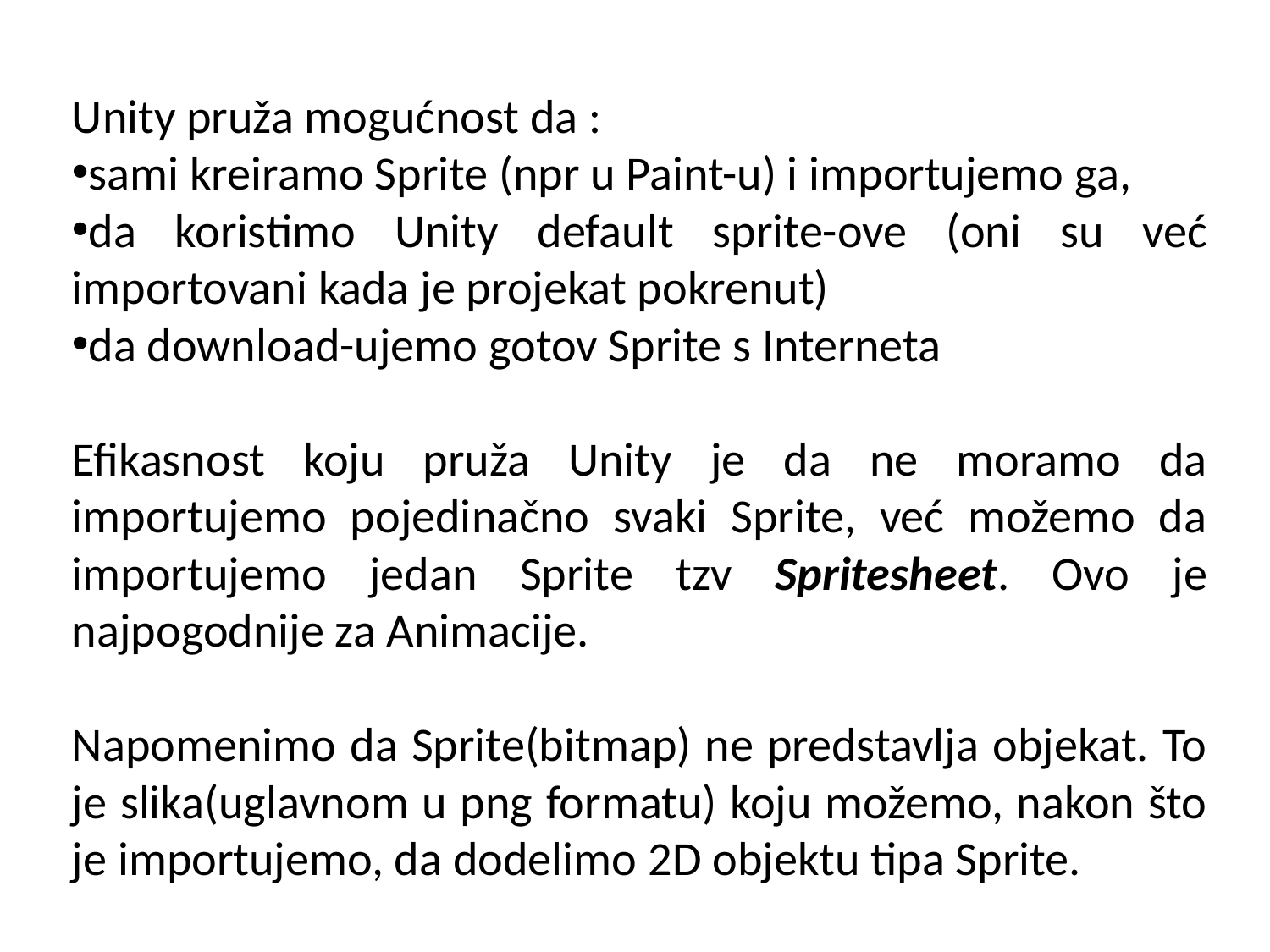

Unity pruža mogućnost da :
sami kreiramo Sprite (npr u Paint-u) i importujemo ga,
da koristimo Unity default sprite-ove (oni su već importovani kada je projekat pokrenut)
da download-ujemo gotov Sprite s Interneta

Efikasnost koju pruža Unity je da ne moramo da importujemo pojedinačno svaki Sprite, već možemo da importujemo jedan Sprite tzv Spritesheet. Ovo je najpogodnije za Animacije.

Napomenimo da Sprite(bitmap) ne predstavlja objekat. To je slika(uglavnom u png formatu) koju možemo, nakon što je importujemo, da dodelimo 2D objektu tipa Sprite.